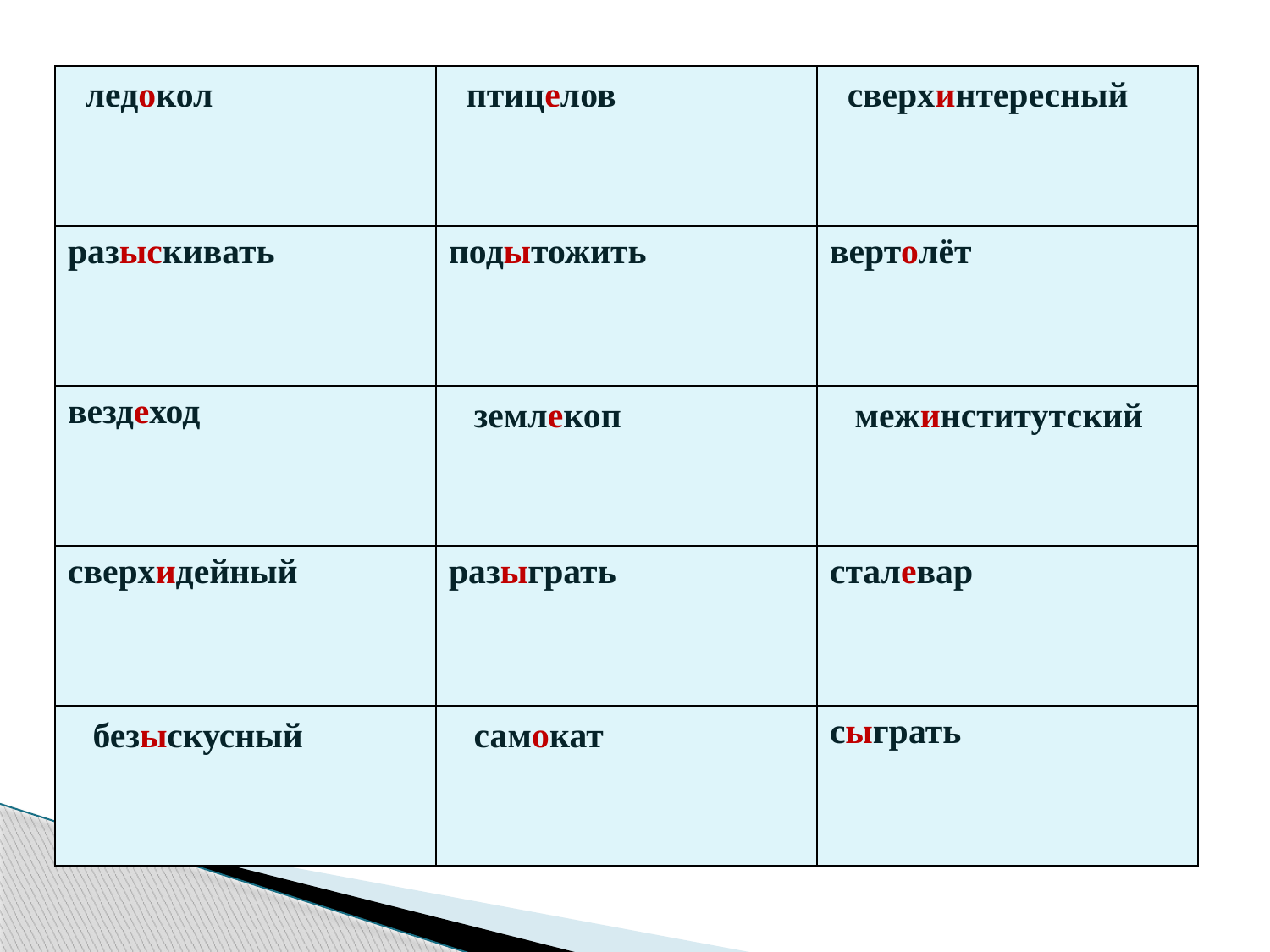

| ледокол | птицелов | сверхинтересный |
| --- | --- | --- |
| разыскивать | подытожить | вертолёт |
| вездеход | землекоп | межинститутский |
| сверхидейный | разыграть | сталевар |
| безыскусный | самокат | сыграть |